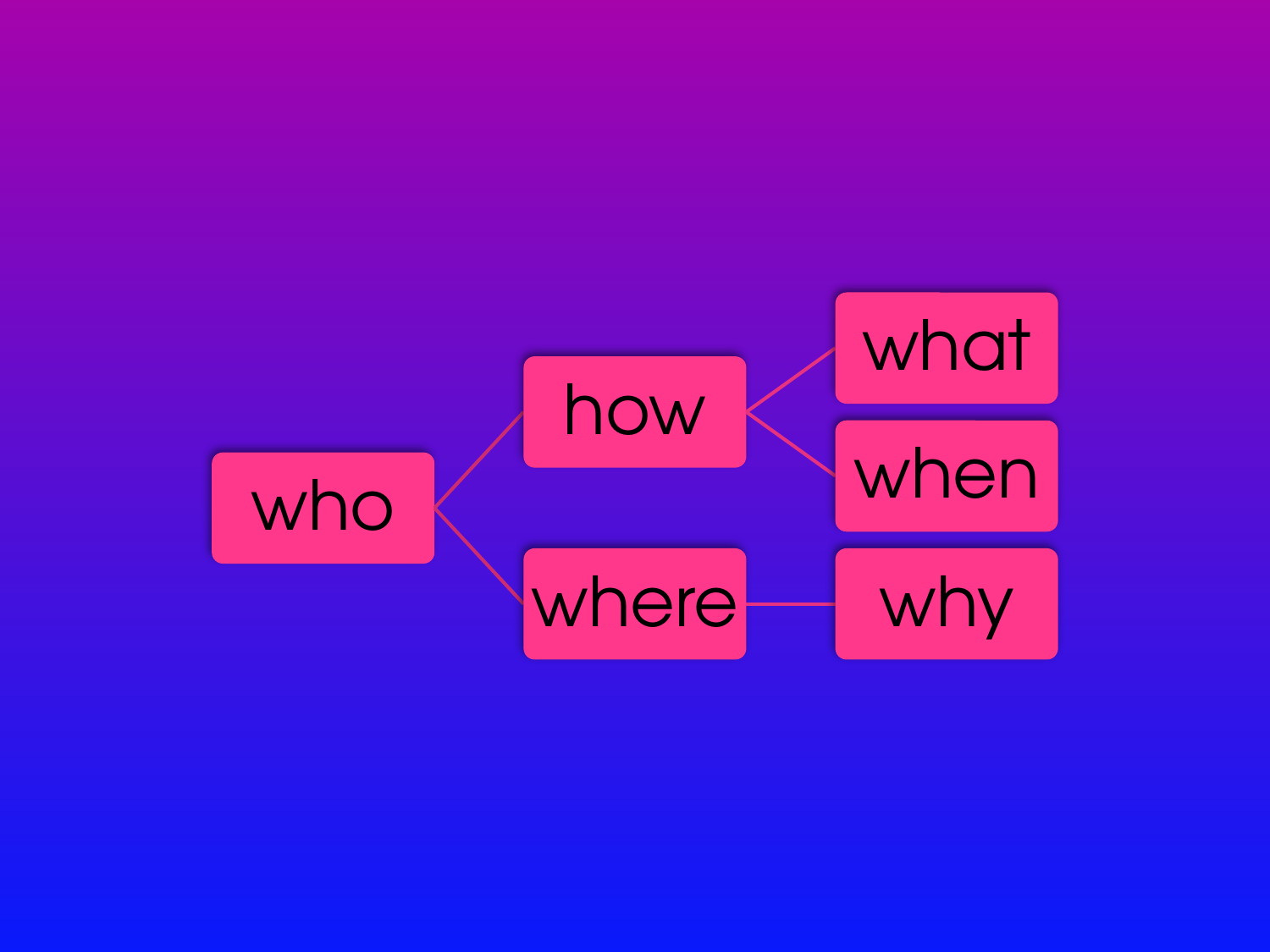

#
who

how

what

when

where

why